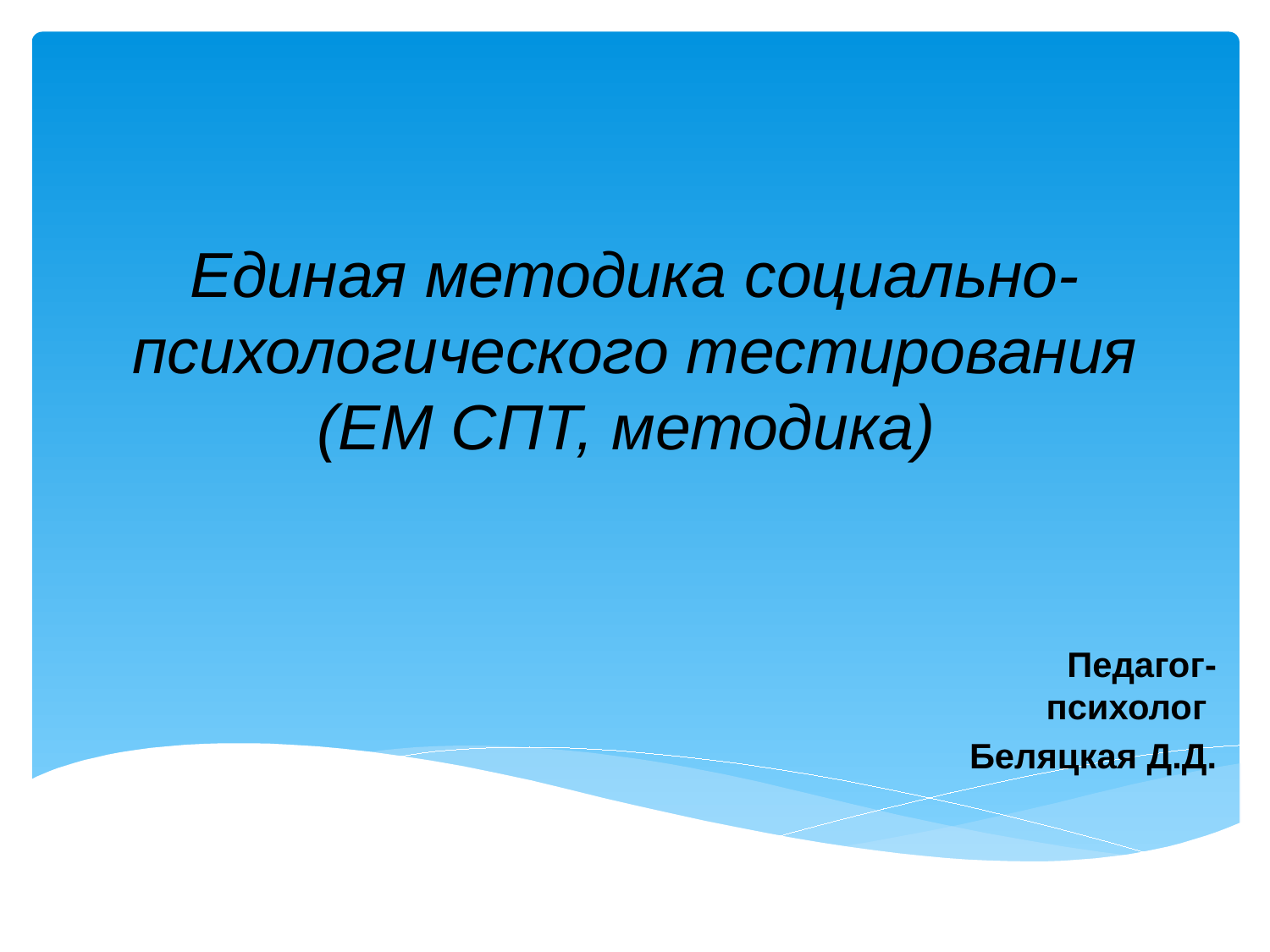

# Единая методика социально-психологического тестирования (ЕМ СПТ, методика)
Педагог-психолог
Беляцкая Д.Д.